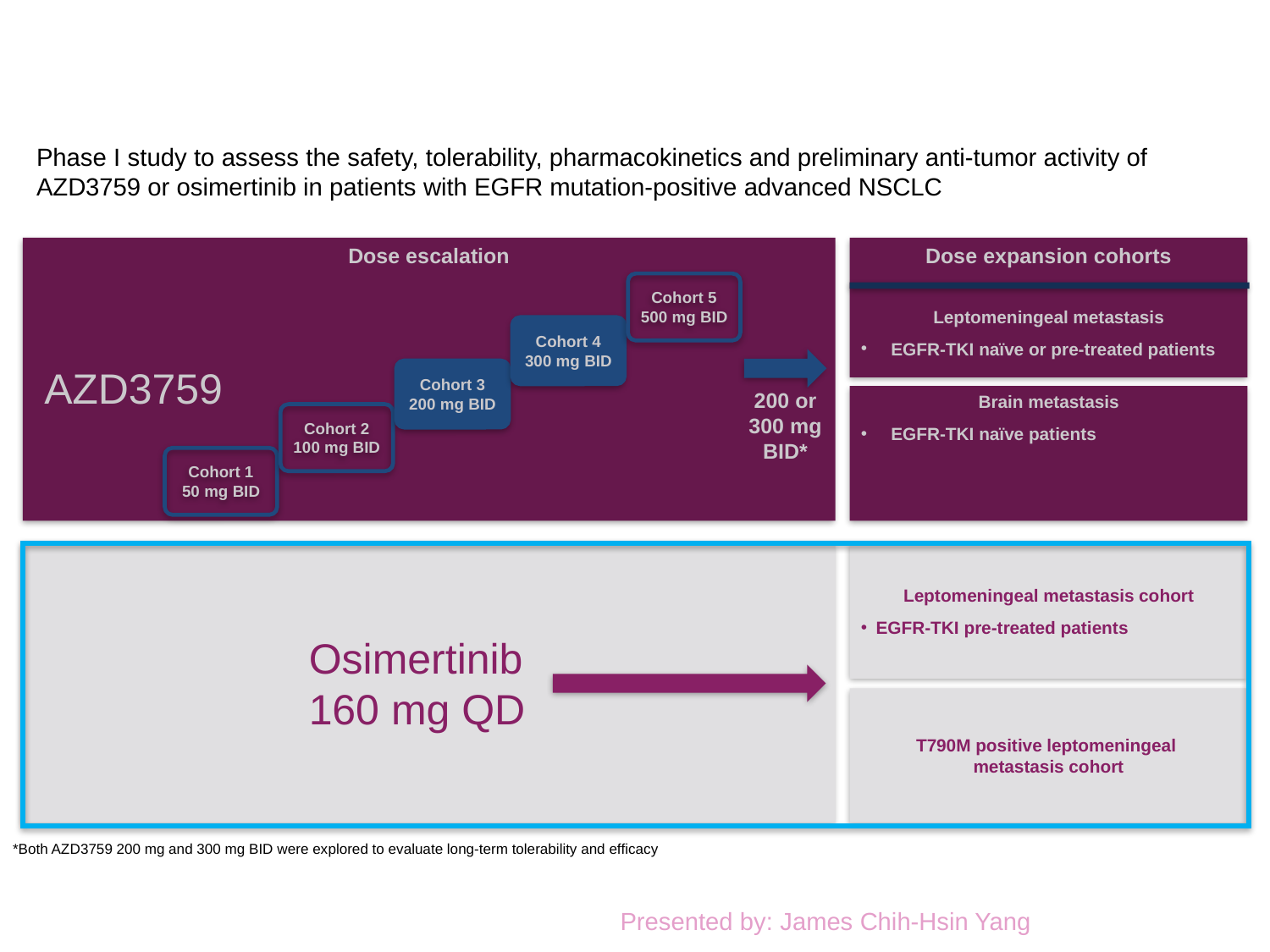

BLOOM study design – overview
Phase I study to assess the safety, tolerability, pharmacokinetics and preliminary anti-tumor activity of AZD3759 or osimertinib in patients with EGFR mutation-positive advanced NSCLC
Dose escalation
Dose expansion cohorts

Leptomeningeal metastasis
EGFR-TKI naïve or pre-treated patients
Cohort 5
500 mg BID

Cohort 4
300 mg BID

AZD3759
Cohort 3
200 mg BID
200 or 300 mg BID*
Brain metastasis
EGFR-TKI naïve patients
Cohort 2
100 mg BID
Cohort 1
50 mg BID

Leptomeningeal metastasis cohort
EGFR-TKI pre-treated patients
Osimertinib
160 mg QD

T790M positive leptomeningeal
metastasis cohort
*Both AZD3759 200 mg and 300 mg BID were explored to evaluate long-term tolerability and efficacy
Presented by: James Chih-Hsin Yang
NCT02228369